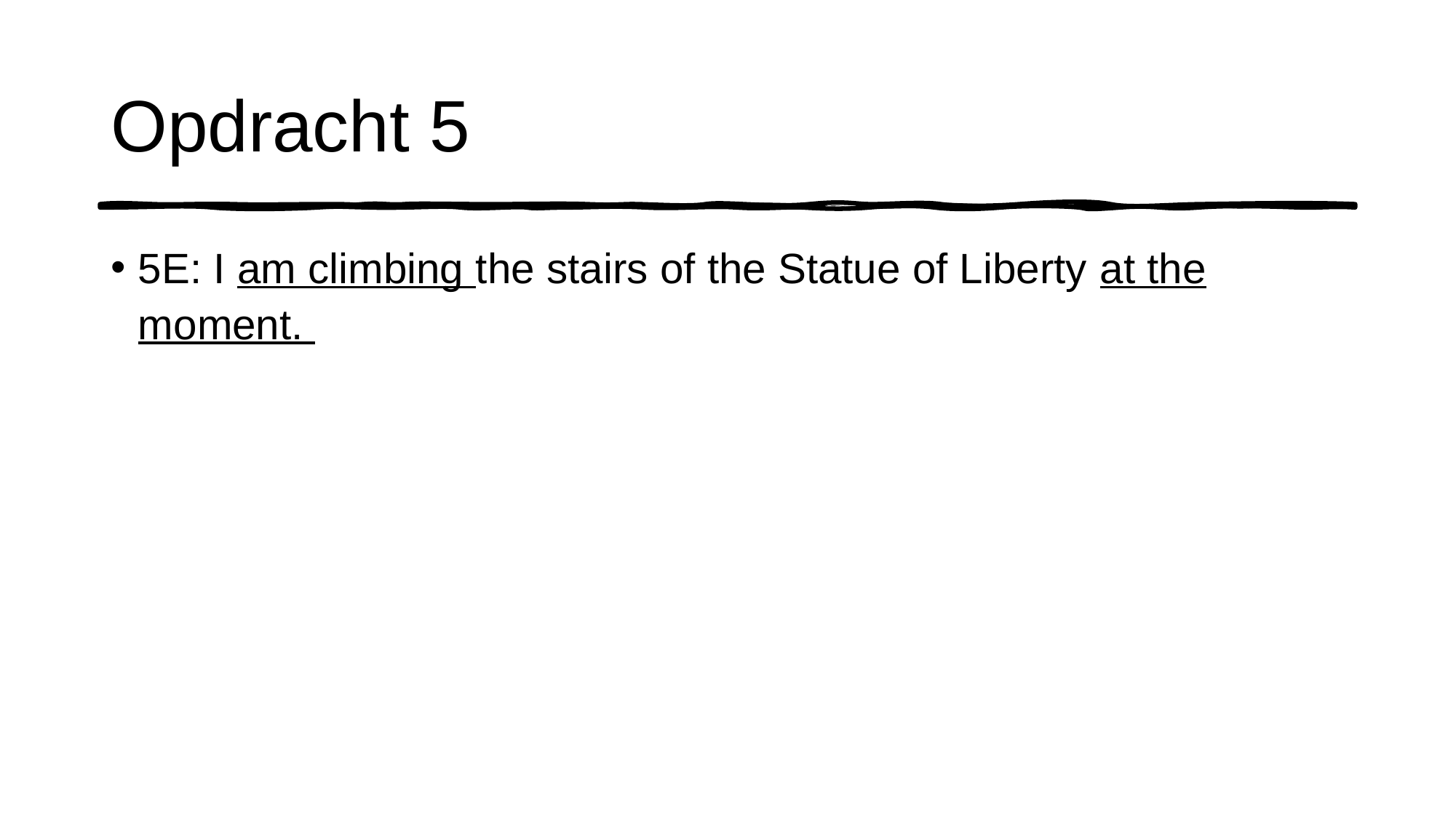

# Opdracht 5
5E: I am climbing the stairs of the Statue of Liberty at the moment.